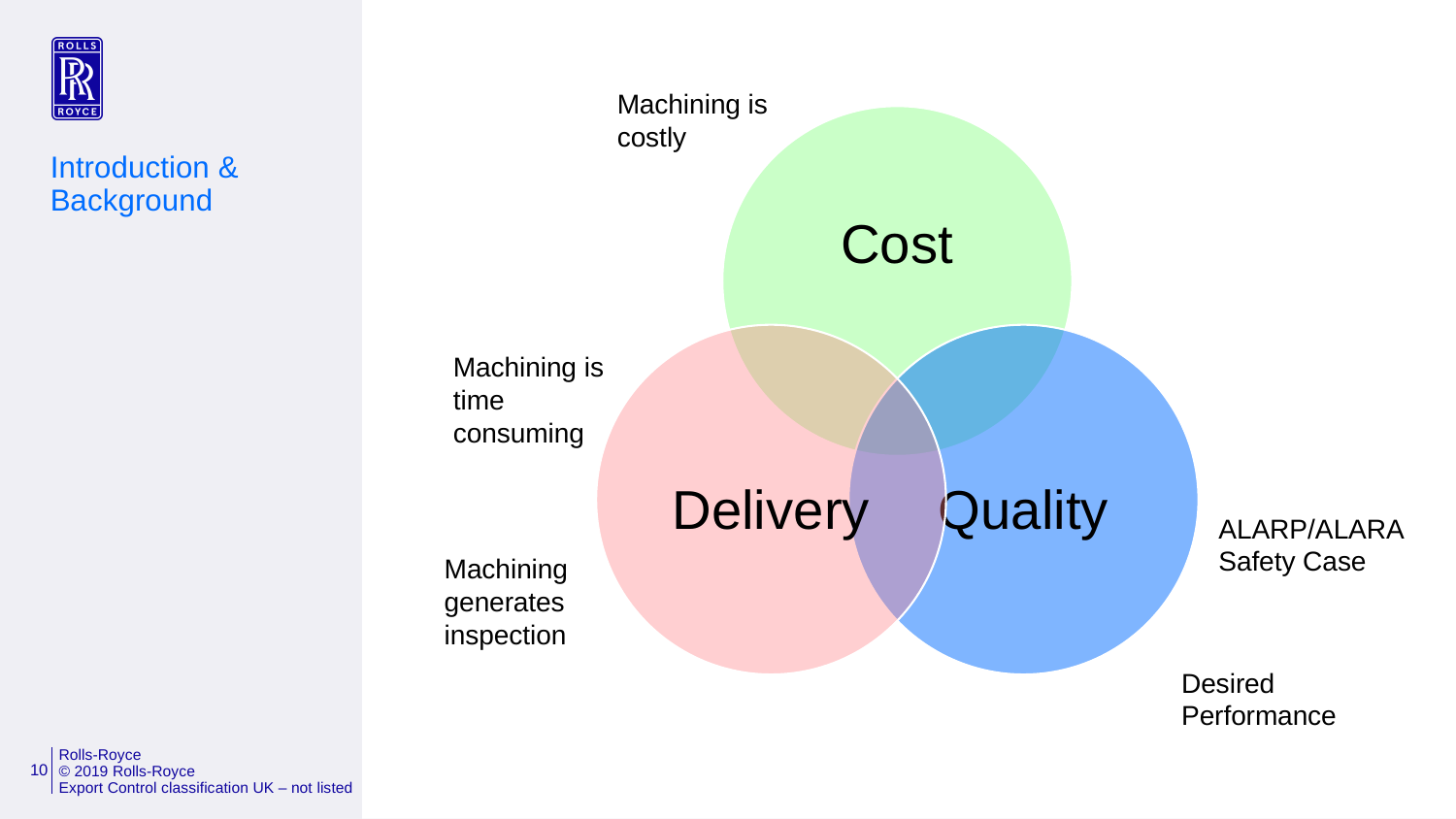

Machining is costly
Cost
Quality
Delivery
Introduction & Background

Machining is time consuming
ALARP/ALARA Safety Case
Machining generates inspection
Desired Performance